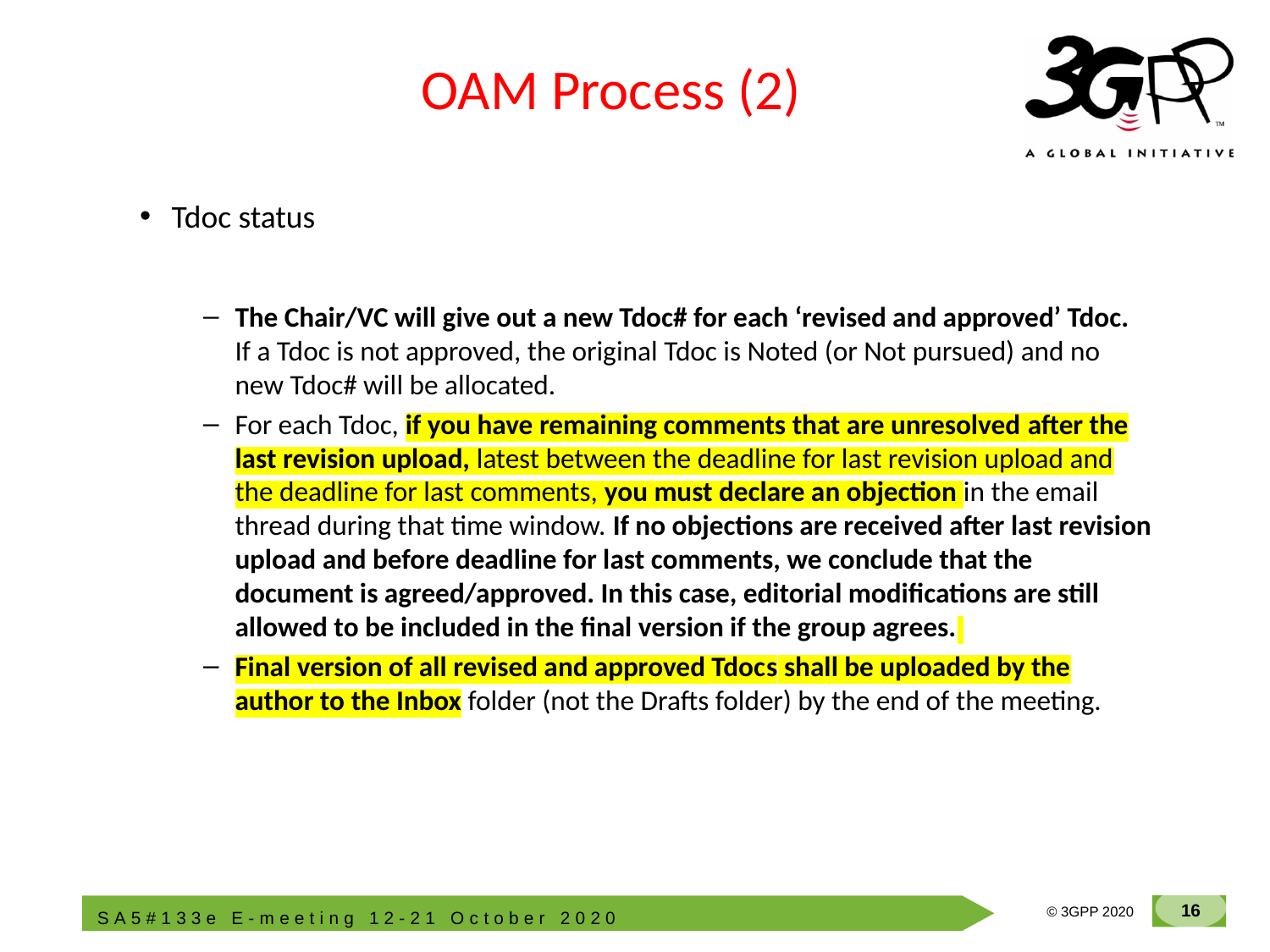

# OAM Process (2)
Tdoc status

The Chair/VC will give out a new Tdoc# for each ‘revised and approved’ Tdoc. If a Tdoc is not approved, the original Tdoc is Noted (or Not pursued) and no new Tdoc# will be allocated.
For each Tdoc, if you have remaining comments that are unresolved after the last revision upload, latest between the deadline for last revision upload and the deadline for last comments, you must declare an objection in the email thread during that time window. If no objections are received after last revision upload and before deadline for last comments, we conclude that the document is agreed/approved. In this case, editorial modifications are still allowed to be included in the final version if the group agrees.
Final version of all revised and approved Tdocs shall be uploaded by the author to the Inbox folder (not the Drafts folder) by the end of the meeting.